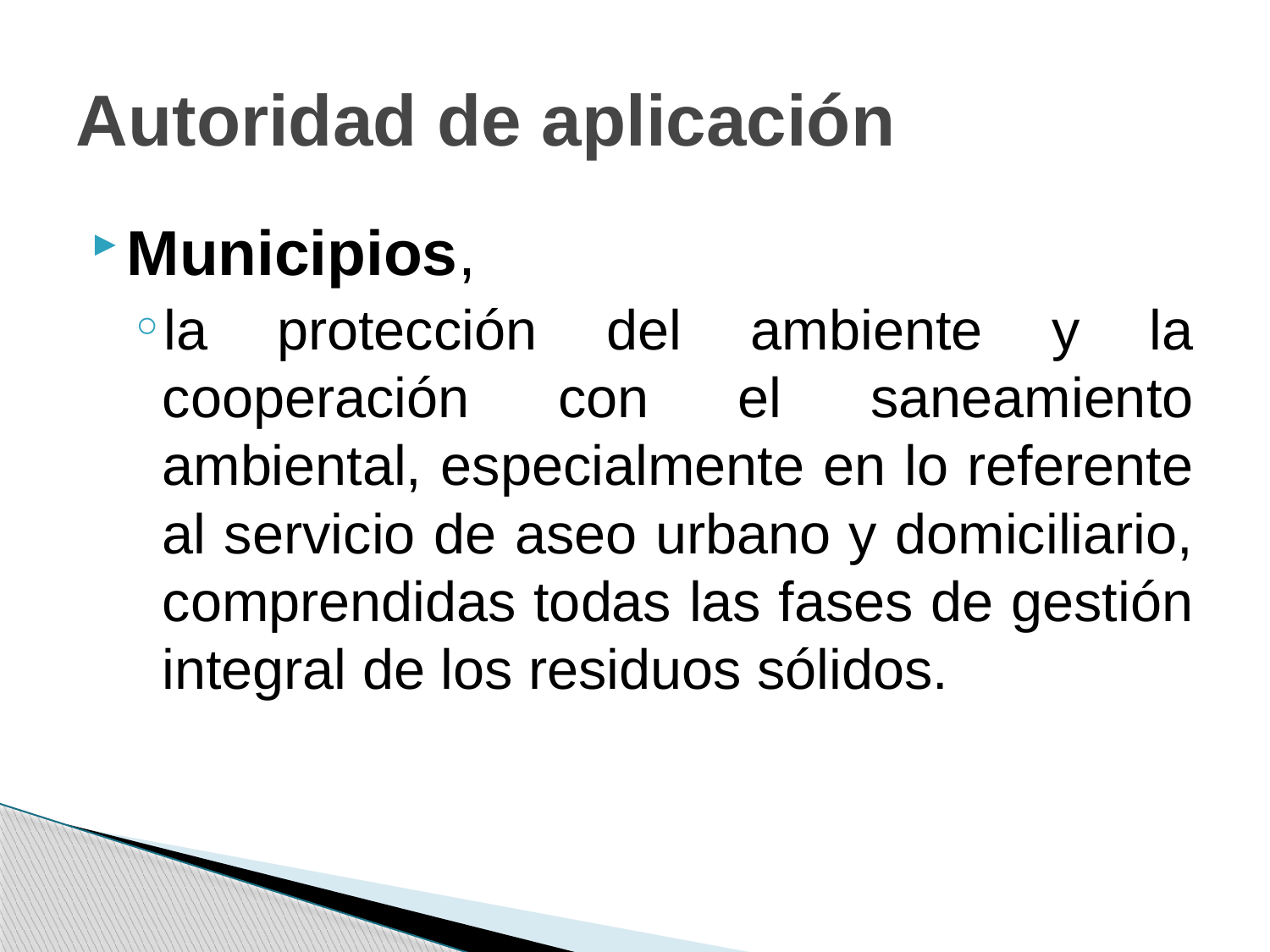

# Autoridad de aplicación
Municipios,
la protección del ambiente y la cooperación con el saneamiento ambiental, especialmente en lo referente al servicio de aseo urbano y domiciliario, comprendidas todas las fases de gestión integral de los residuos sólidos.